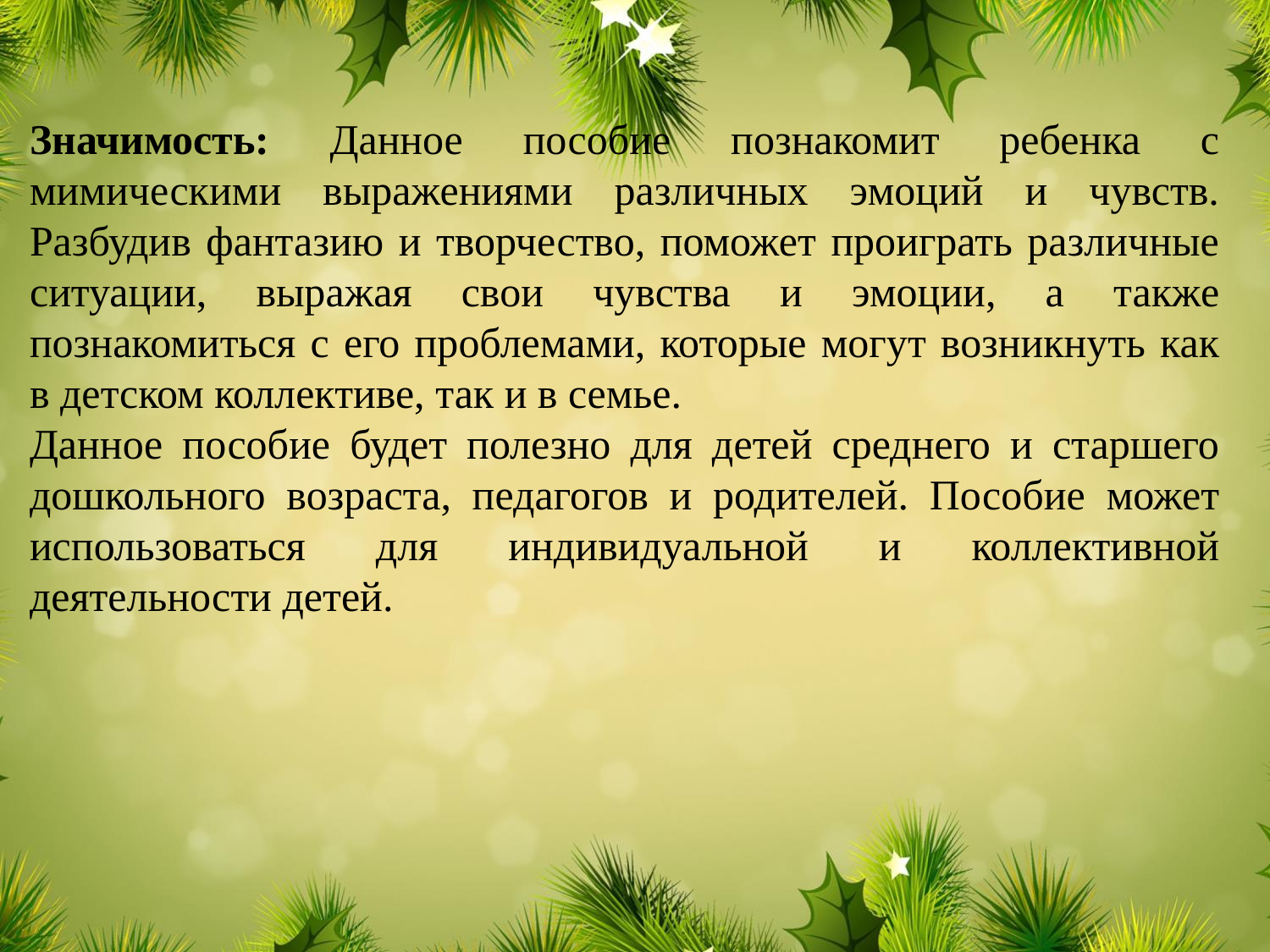

Значимость: Данное пособие познакомит ребенка с мимическими выражениями различных эмоций и чувств. Разбудив фантазию и творчество, поможет проиграть различные ситуации, выражая свои чувства и эмоции, а также познакомиться с его проблемами, которые могут возникнуть как в детском коллективе, так и в семье.
Данное пособие будет полезно для детей среднего и старшего дошкольного возраста, педагогов и родителей. Пособие может использоваться для индивидуальной и коллективной деятельности детей.